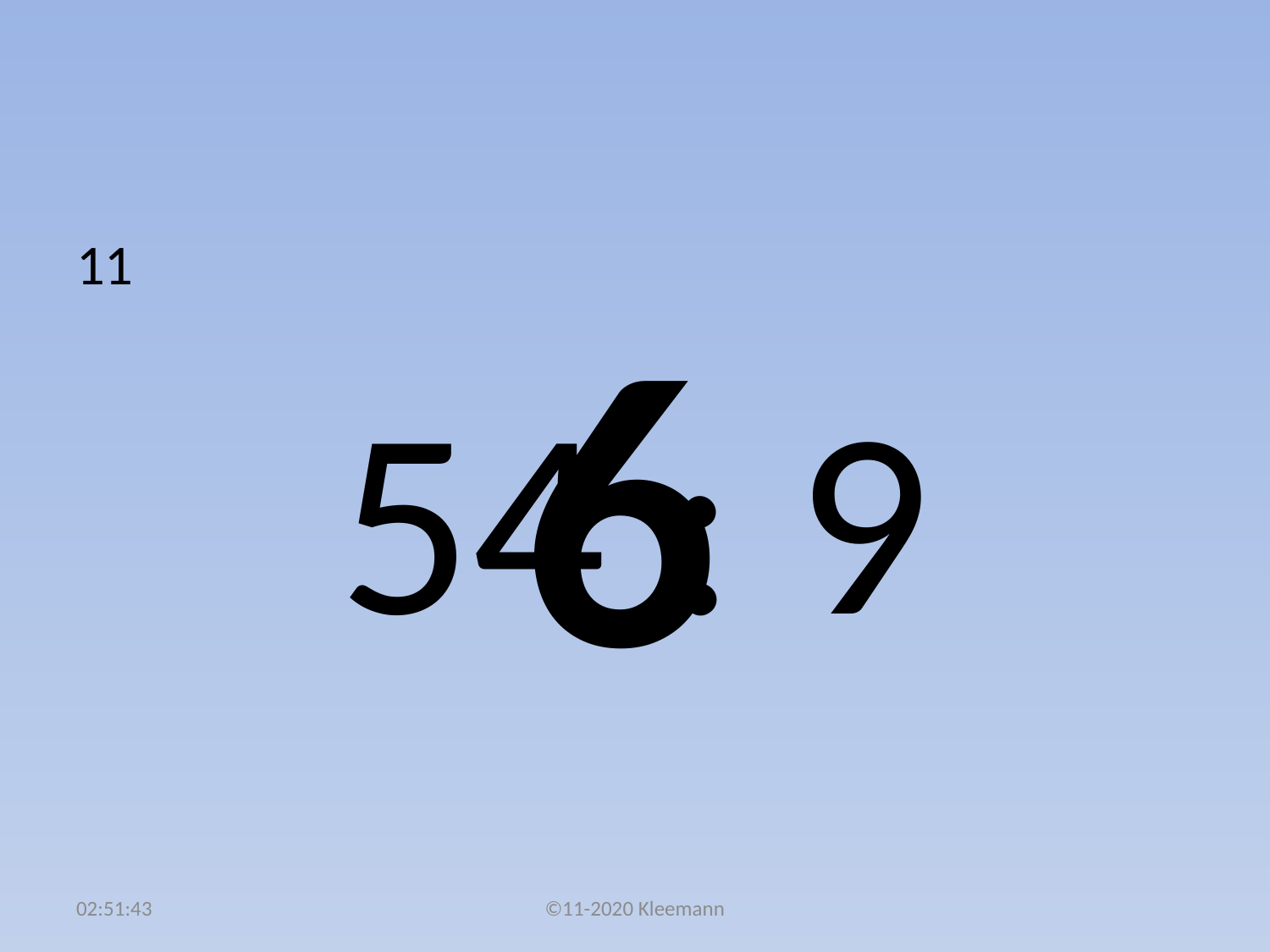

#
11
54 : 9
6
02:51:43
©11-2020 Kleemann